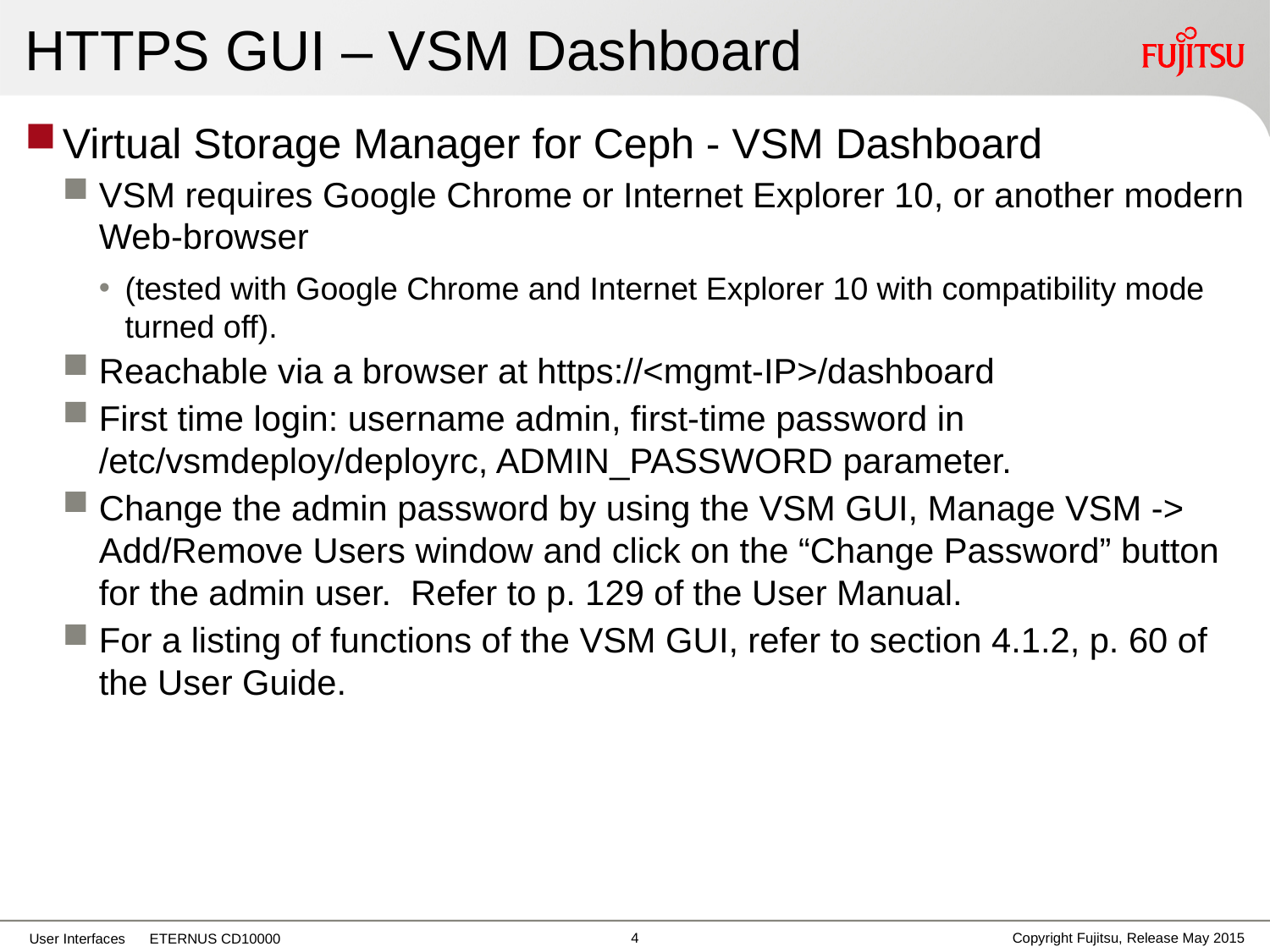

# HTTPS GUI – VSM Dashboard
Virtual Storage Manager for Ceph - VSM Dashboard
VSM requires Google Chrome or Internet Explorer 10, or another modern Web-browser
(tested with Google Chrome and Internet Explorer 10 with compatibility mode turned off).
Reachable via a browser at https://<mgmt-IP>/dashboard
First time login: username admin, first-time password in /etc/vsmdeploy/deployrc, ADMIN_PASSWORD parameter.
Change the admin password by using the VSM GUI, Manage VSM -> Add/Remove Users window and click on the “Change Password” button for the admin user.  Refer to p. 129 of the User Manual.
For a listing of functions of the VSM GUI, refer to section 4.1.2, p. 60 of the User Guide.
4
Copyright Fujitsu, Release May 2015
User Interfaces      ETERNUS CD10000